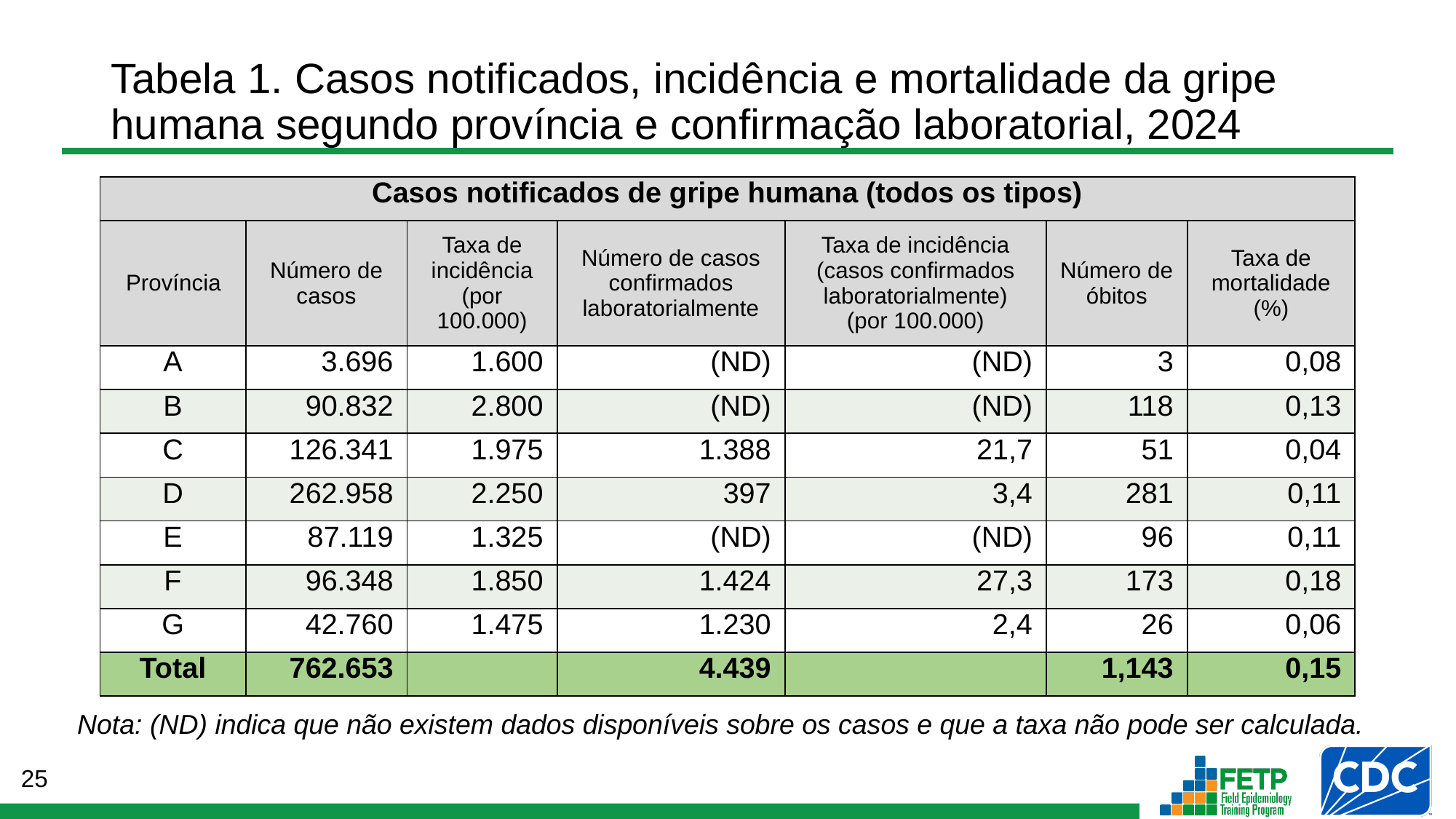

# Tabela 1. Casos notificados, incidência e mortalidade da gripe humana segundo província e confirmação laboratorial, 2024
| Casos notificados de gripe humana (todos os tipos) |  |  |  |  |  |  |
| --- | --- | --- | --- | --- | --- | --- |
| Província | Número de casos | Taxa de incidência (por 100.000) | Número de casos confirmados laboratorialmente | Taxa de incidência (casos confirmados laboratorialmente) (por 100.000) | Número de óbitos | Taxa de mortalidade (%) |
| A | 3.696 | 1.600 | (ND) | (ND) | 3 | 0,08 |
| B | 90.832 | 2.800 | (ND) | (ND) | 118 | 0,13 |
| C | 126.341 | 1.975 | 1.388 | 21,7 | 51 | 0,04 |
| D | 262.958 | 2.250 | 397 | 3,4 | 281 | 0,11 |
| E | 87.119 | 1.325 | (ND) | (ND) | 96 | 0,11 |
| F | 96.348 | 1.850 | 1.424 | 27,3 | 173 | 0,18 |
| G | 42.760 | 1.475 | 1.230 | 2,4 | 26 | 0,06 |
| Total | 762.653 |  | 4.439 |  | 1,143 | 0,15 |
Nota: (ND) indica que não existem dados disponíveis sobre os casos e que a taxa não pode ser calculada.